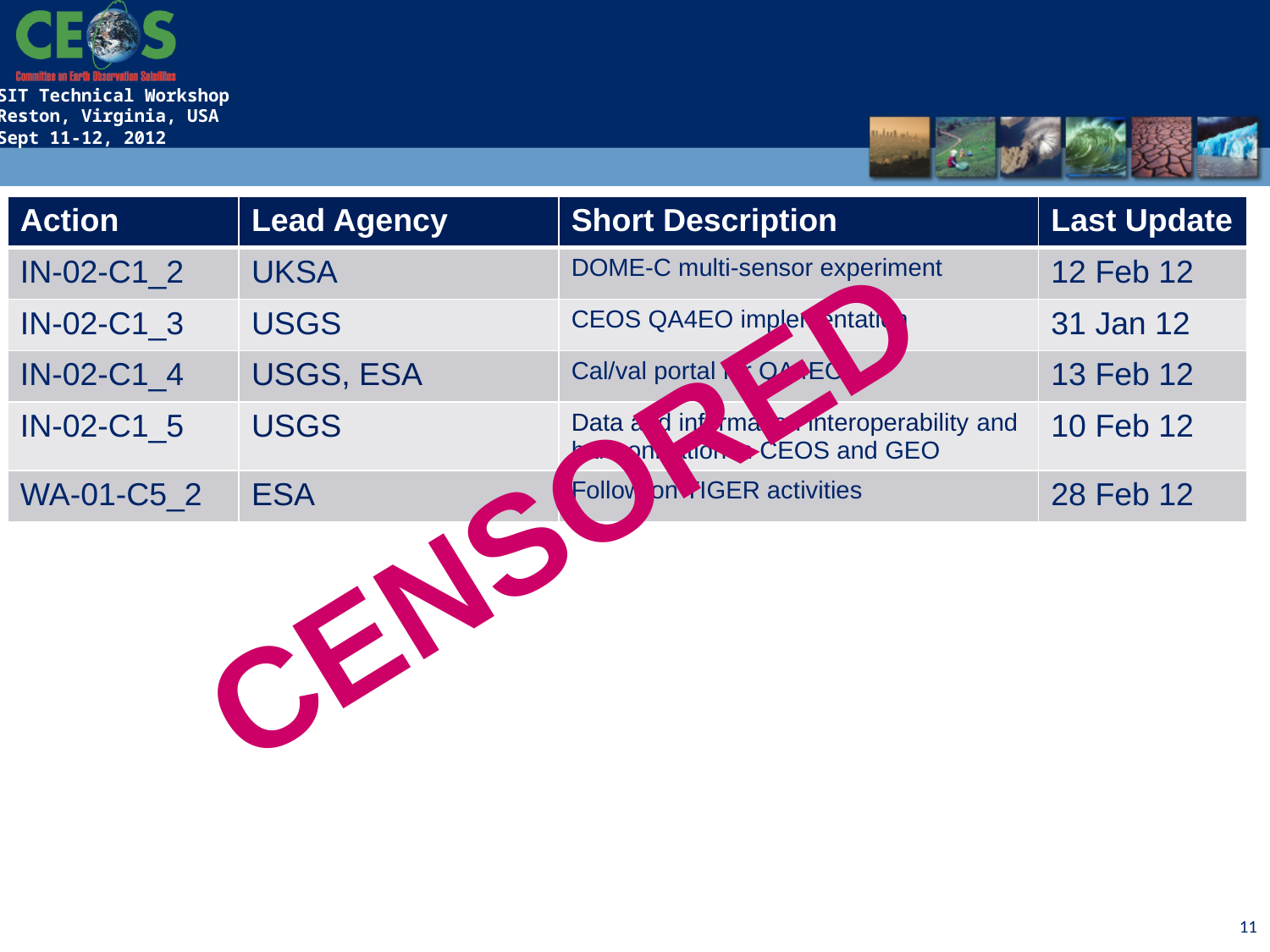

| Action | Lead Agency | Short Description | Last Update |
| --- | --- | --- | --- |
| IN-02-C1\_2 | UKSA | DOME-C multi-sensor experiment | 12 Feb 12 |
| IN-02-C1\_3 | USGS | CEOS QA4EO implementation | 31 Jan 12 |
| IN-02-C1\_4 | USGS, ESA | Cal/val portal for QA4EO | 13 Feb 12 |
| IN-02-C1\_5 | USGS | Data and information interoperability and harmonization in CEOS and GEO | 10 Feb 12 |
| WA-01-C5\_2 | ESA | Follow-on TIGER activities | 28 Feb 12 |

CENSORED
11